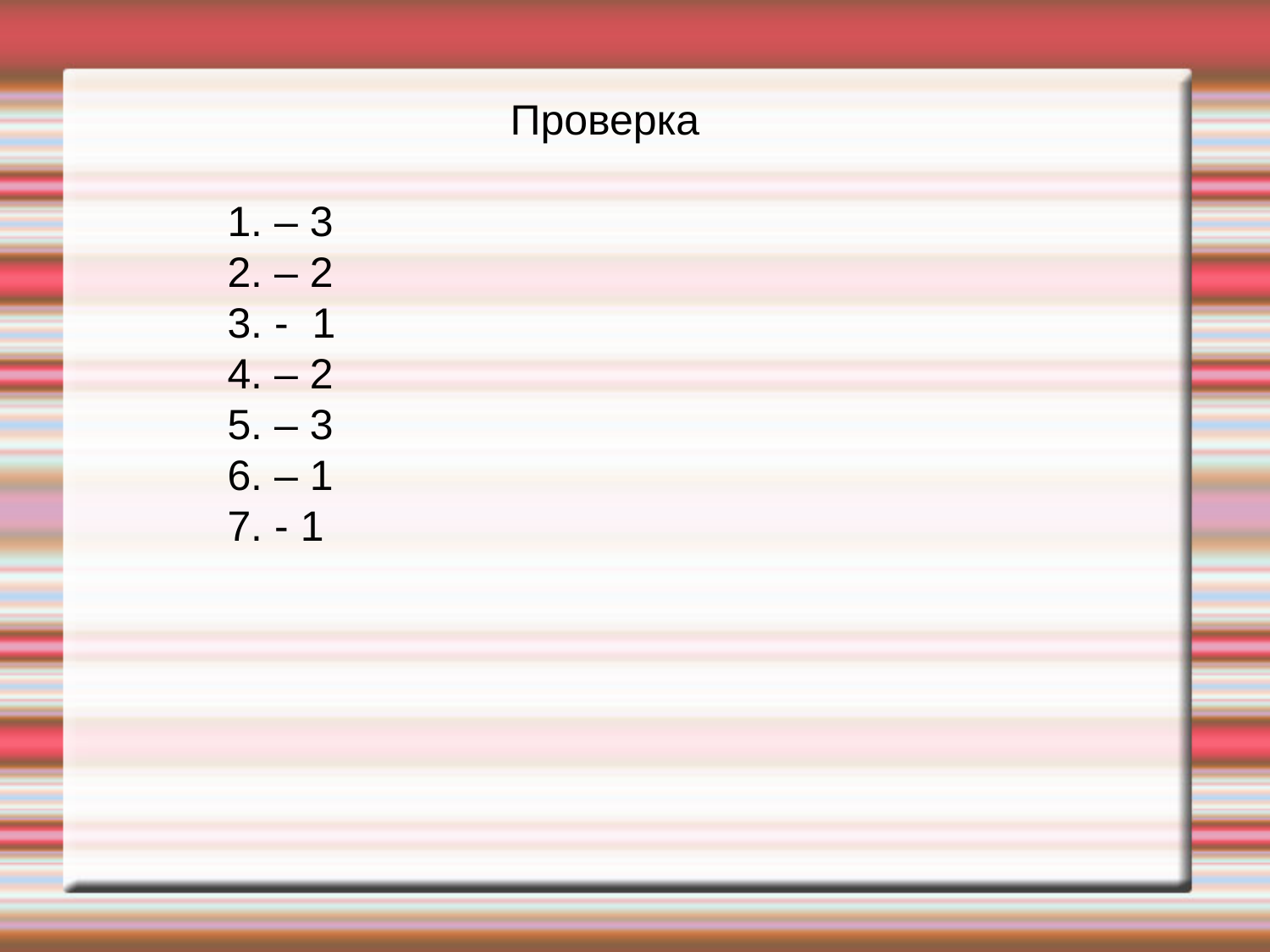

Проверка

1. – 3
2. – 2
3. -  1
4. – 2
5. – 3
6. – 1
7. - 1